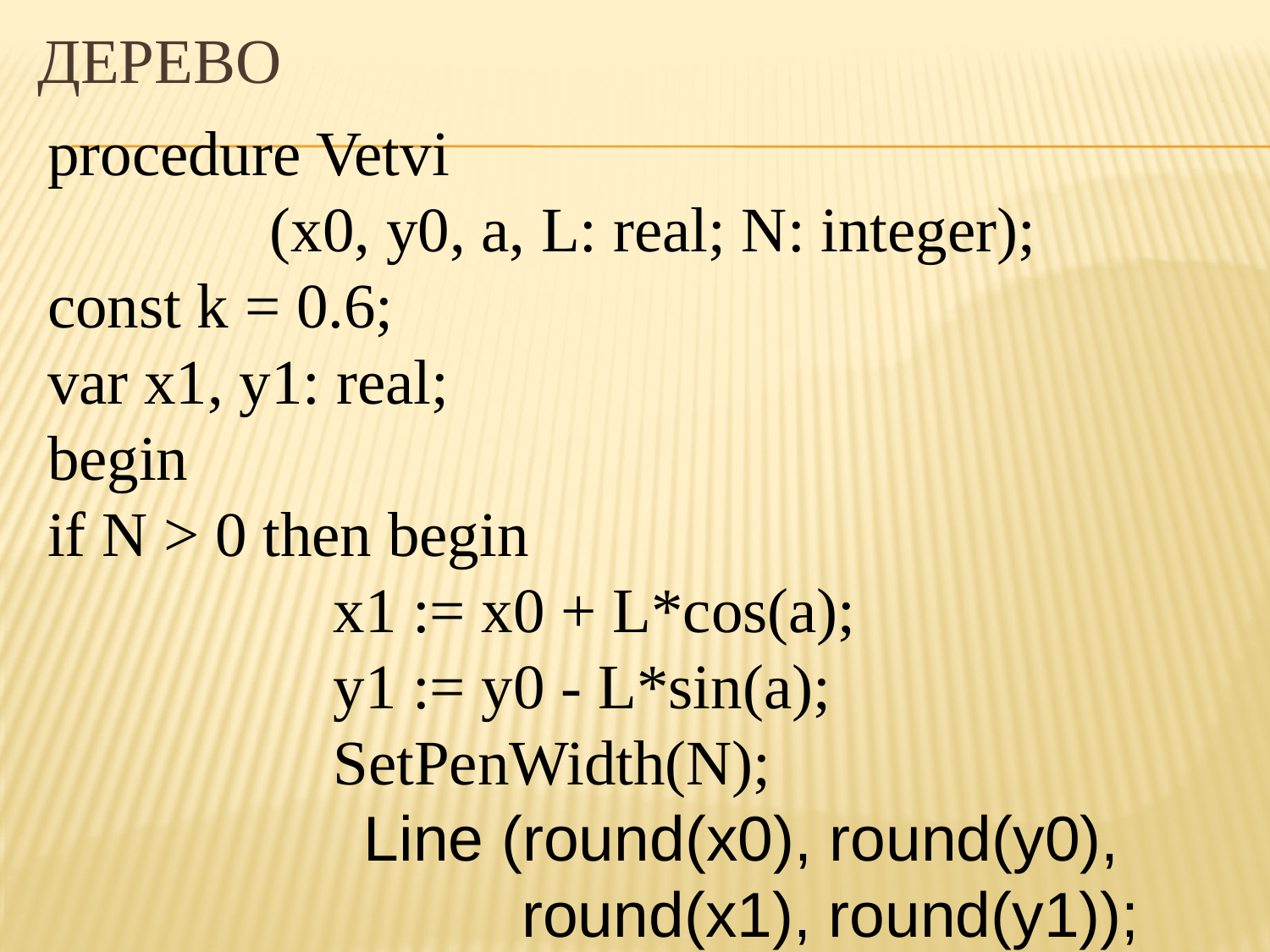

# Дерево
procedure Vetvi
              (x0, y0, a, L: real; N: integer);
const k = 0.6;
var x1, y1: real;
begin
if N > 0 then begin
                  x1 := x0 + L*cos(a);
                  y1 := y0 - L*sin(a);
                  SetPenWidth(N);
                  Line (round(x0), round(y0),
                           round(x1), round(y1));